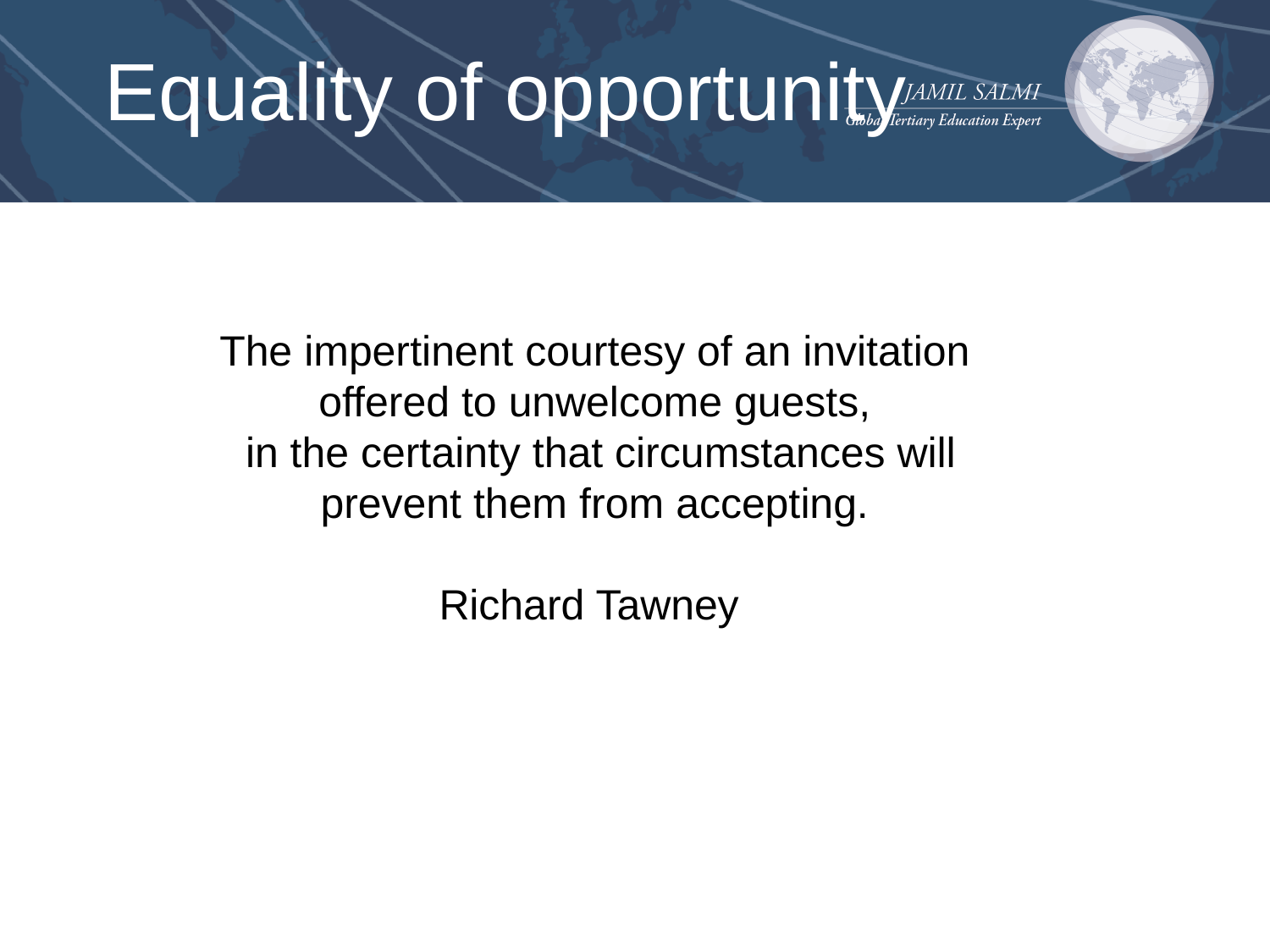

# Equality of opportunity

The impertinent courtesy of an invitation offered to unwelcome guests,
 in the certainty that circumstances will prevent them from accepting.
Richard Tawney